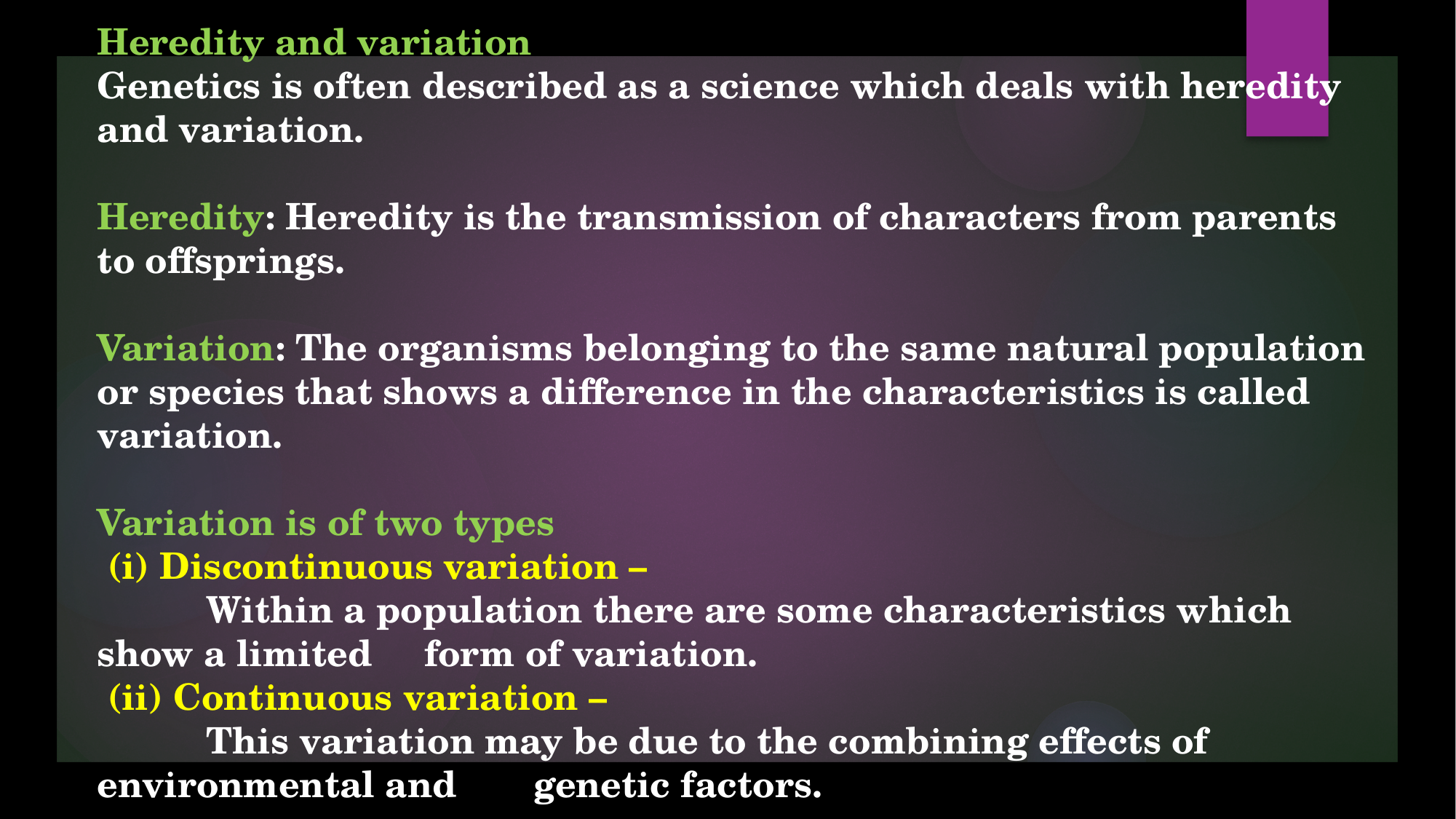

Heredity and variation
Genetics is often described as a science which deals with heredity and variation.

Heredity: Heredity is the transmission of characters from parents to offsprings.

Variation: The organisms belonging to the same natural population or species that shows a difference in the characteristics is called variation.

Variation is of two types
 (i) Discontinuous variation –
	Within a population there are some characteristics which show a limited 	form of variation.
 (ii) Continuous variation –
	This variation may be due to the combining effects of environmental and 	genetic factors.